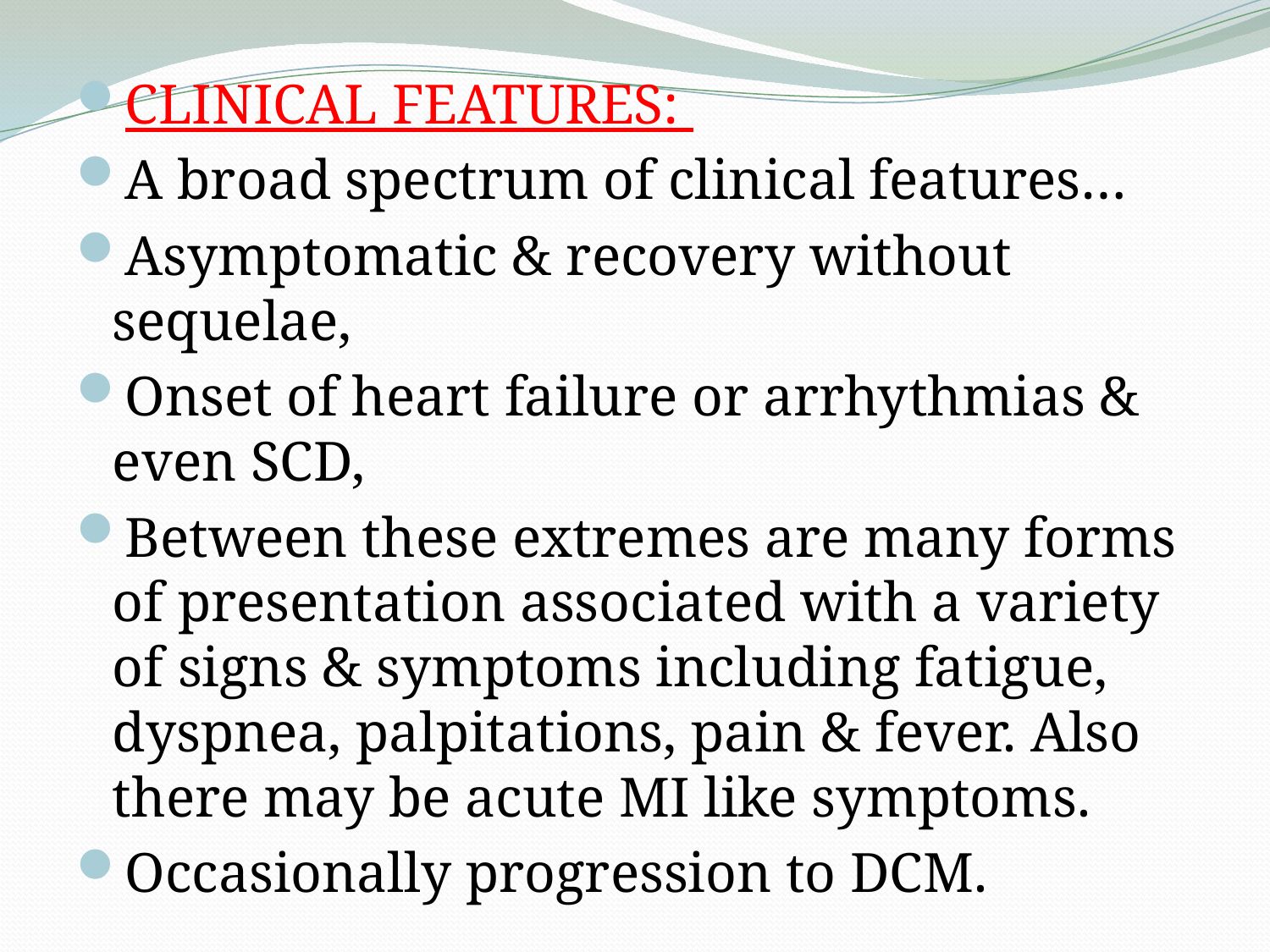

CLINICAL FEATURES:
A broad spectrum of clinical features…
Asymptomatic & recovery without sequelae,
Onset of heart failure or arrhythmias & even SCD,
Between these extremes are many forms of presentation associated with a variety of signs & symptoms including fatigue, dyspnea, palpitations, pain & fever. Also there may be acute MI like symptoms.
Occasionally progression to DCM.